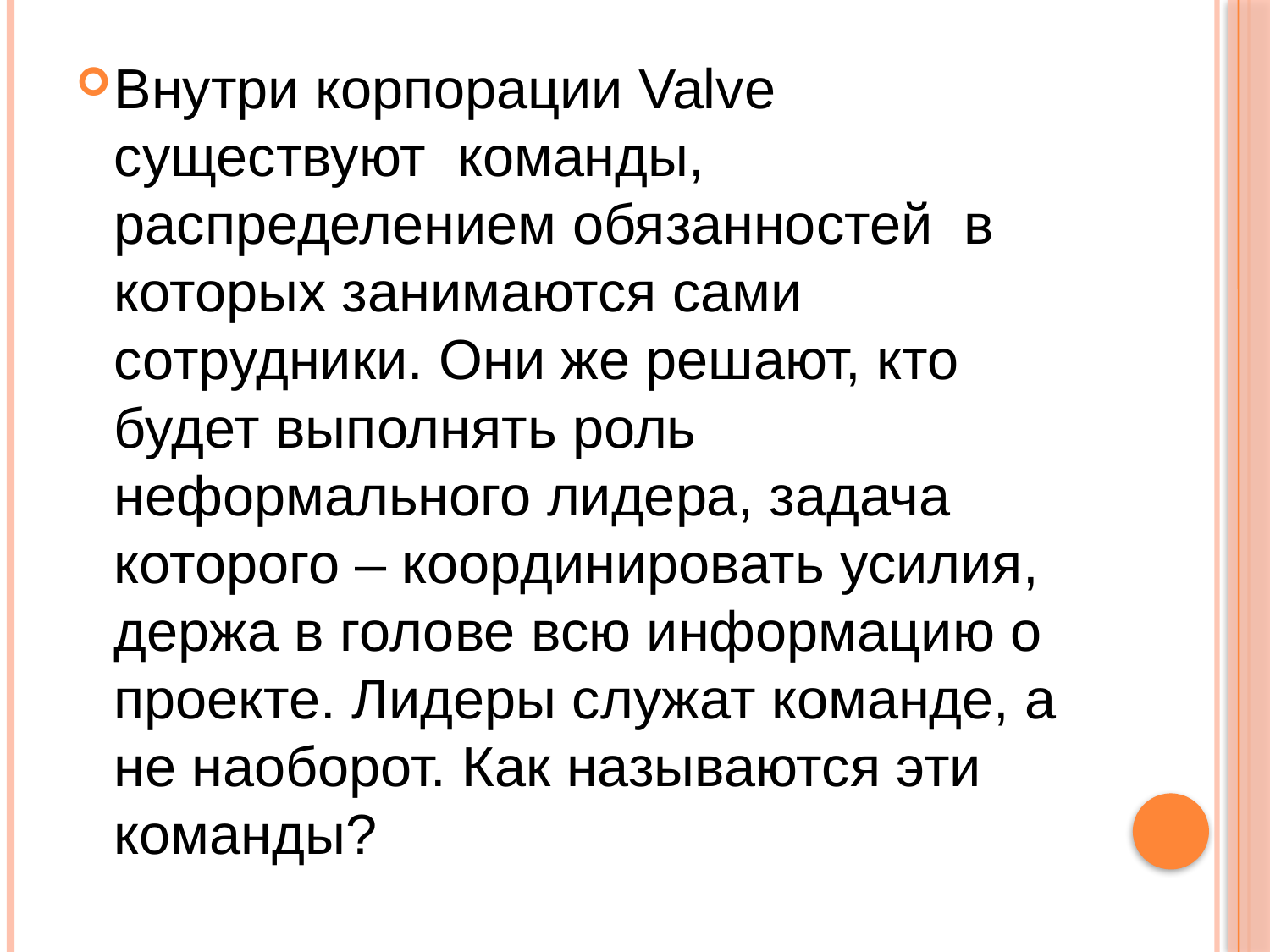

#
Внутри корпорации Valve существуют  команды, распределением обязанностей  в которых занимаются сами сотрудники. Они же решают, кто будет выполнять роль неформального лидера, задача которого – координировать усилия, держа в голове всю информацию о проекте. Лидеры служат команде, а не наоборот. Как называются эти команды?